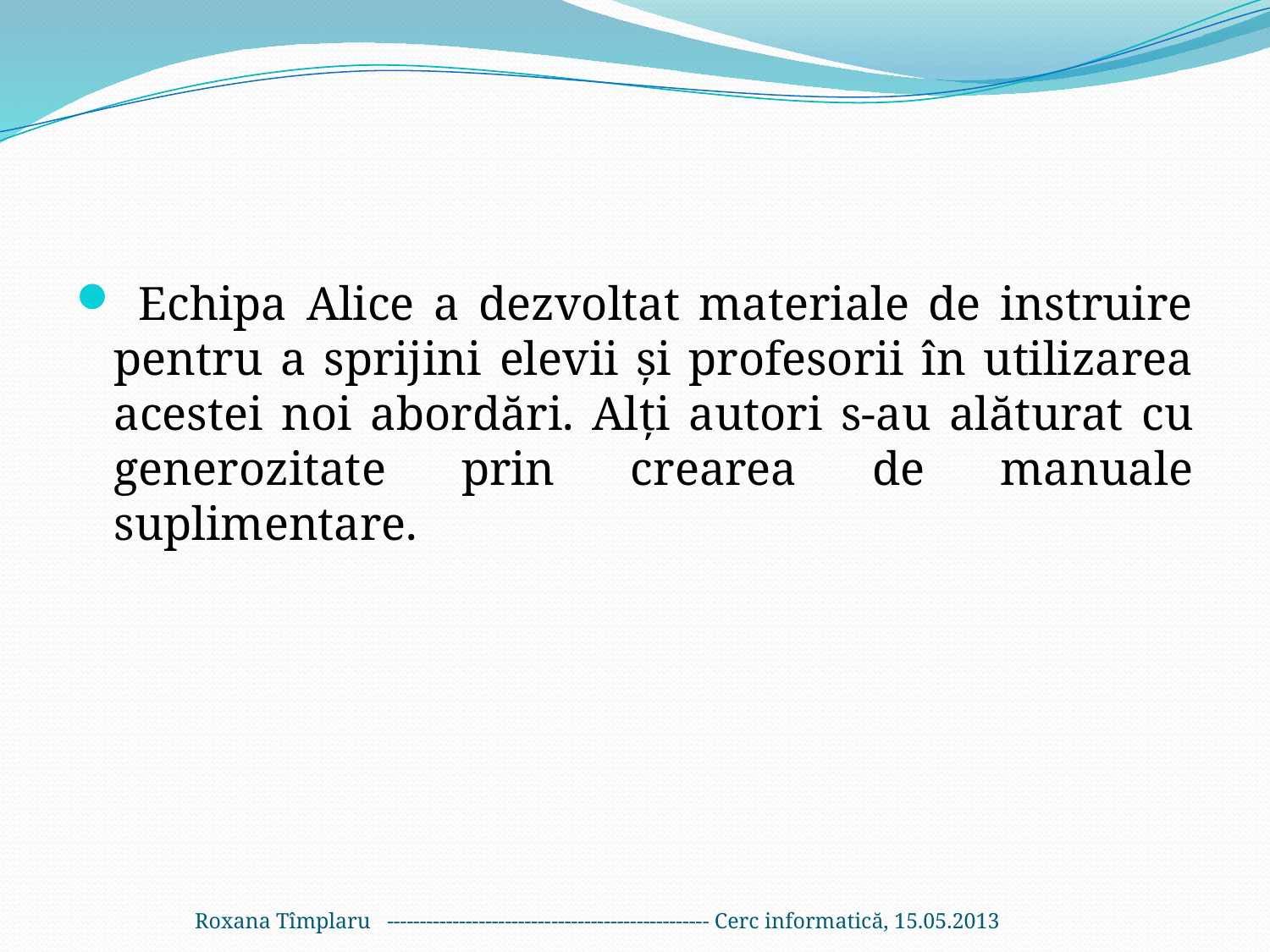

#
 Echipa Alice a dezvoltat materiale de instruire pentru a sprijini elevii și profesorii în utilizarea acestei noi abordări. Alți autori s-au alăturat cu generozitate prin crearea de manuale suplimentare.
Roxana Tîmplaru   ------------------------------------------------- Cerc informatică, 15.05.2013